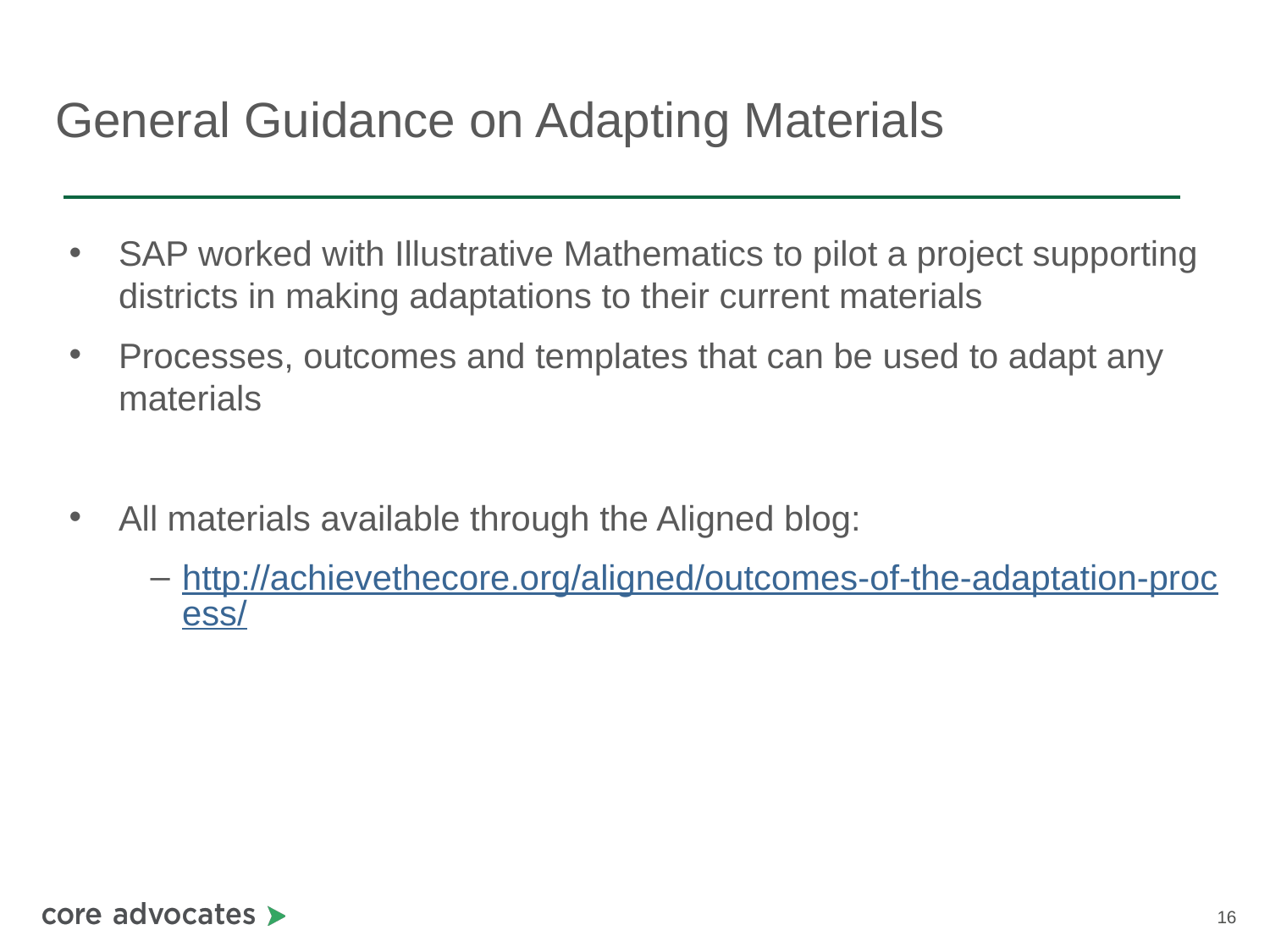

# General Guidance on Adapting Materials
SAP worked with Illustrative Mathematics to pilot a project supporting districts in making adaptations to their current materials
Processes, outcomes and templates that can be used to adapt any materials

All materials available through the Aligned blog:
http://achievethecore.org/aligned/outcomes-of-the-adaptation-process/